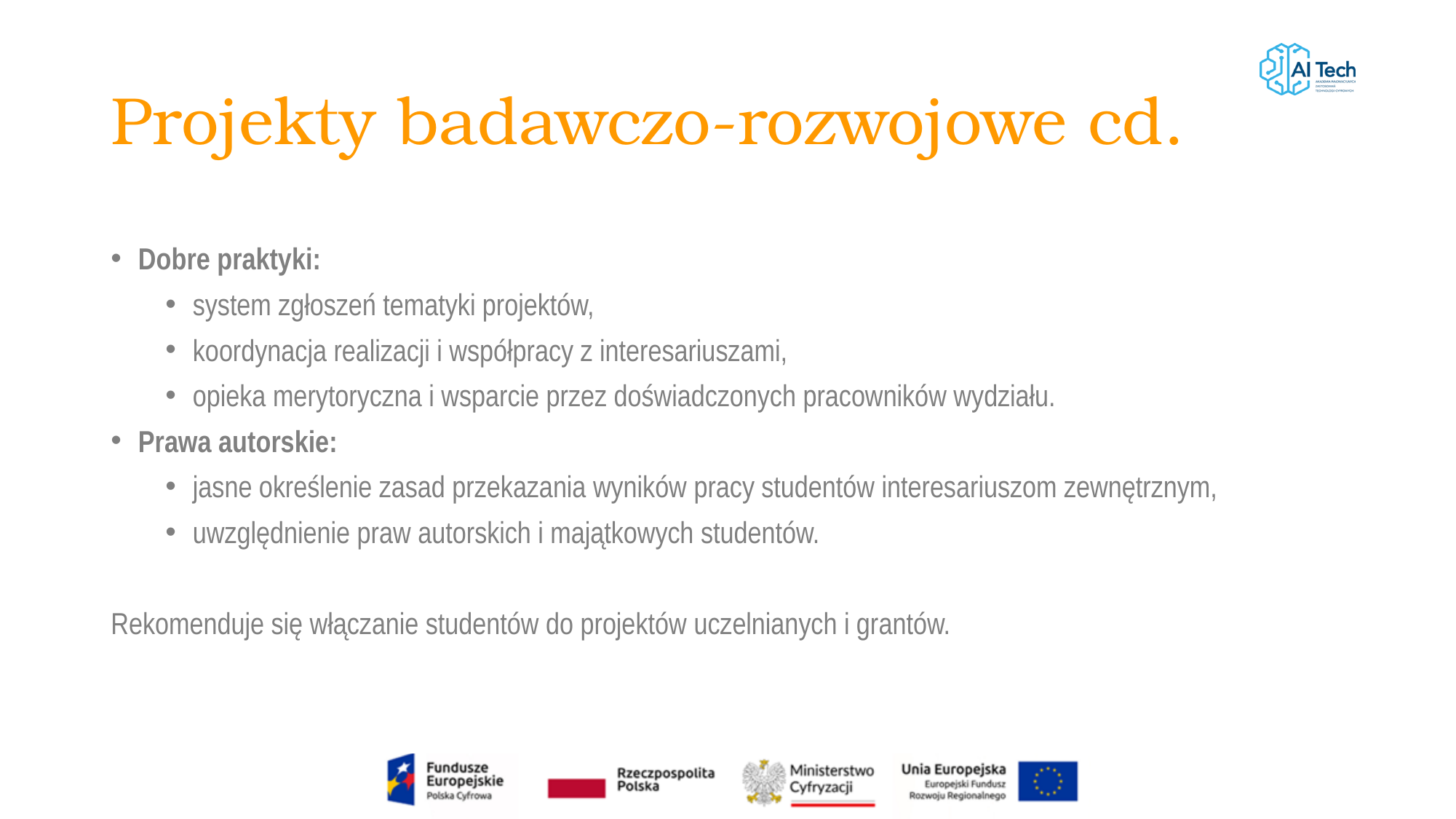

# Projekty badawczo-rozwojowe cd.
Dobre praktyki:
system zgłoszeń tematyki projektów,
koordynacja realizacji i współpracy z interesariuszami,
opieka merytoryczna i wsparcie przez doświadczonych pracowników wydziału.
Prawa autorskie:
jasne określenie zasad przekazania wyników pracy studentów interesariuszom zewnętrznym,
uwzględnienie praw autorskich i majątkowych studentów.

Rekomenduje się włączanie studentów do projektów uczelnianych i grantów.